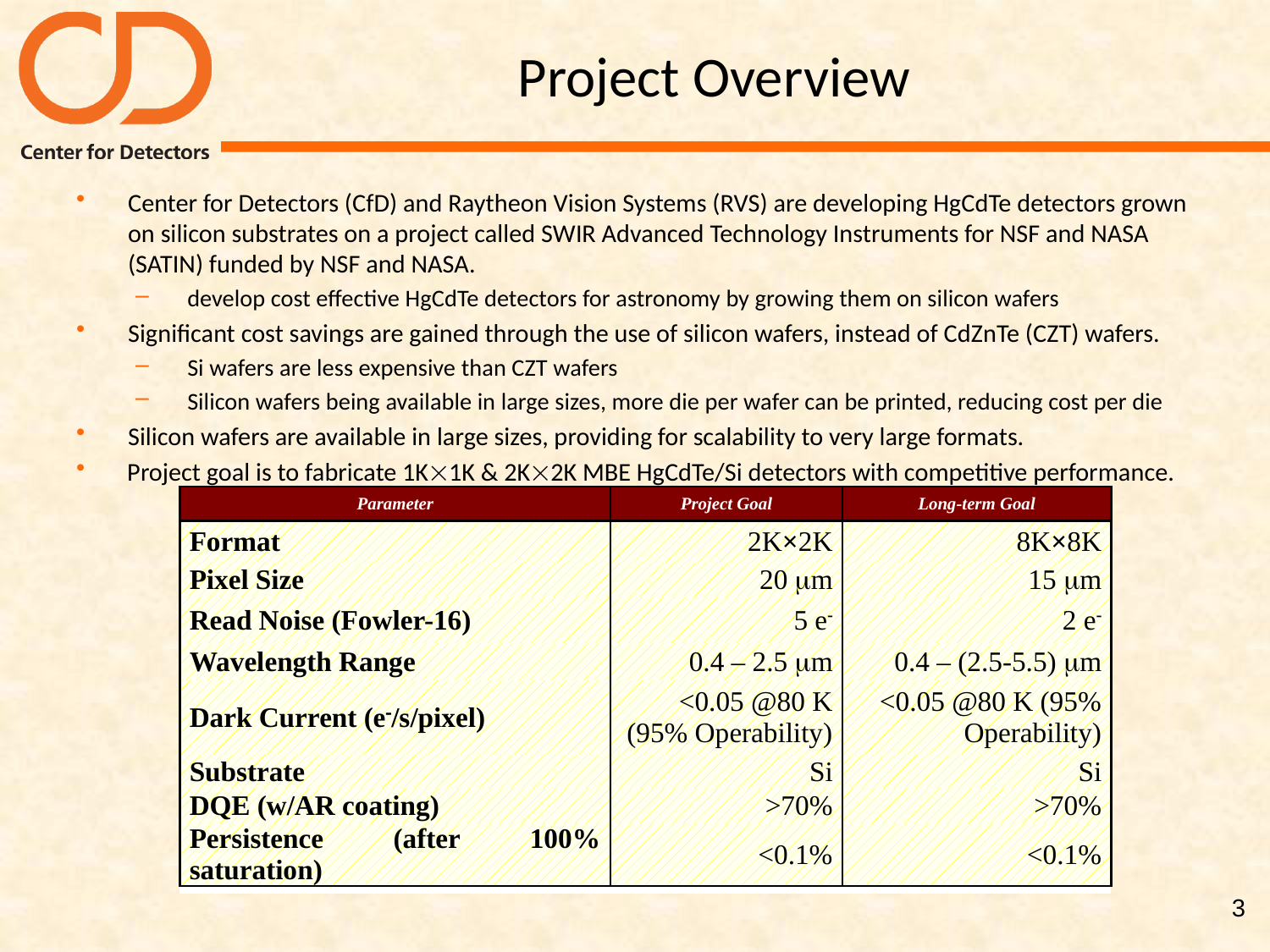

# Project Overview
Center for Detectors (CfD) and Raytheon Vision Systems (RVS) are developing HgCdTe detectors grown on silicon substrates on a project called SWIR Advanced Technology Instruments for NSF and NASA (SATIN) funded by NSF and NASA.
develop cost effective HgCdTe detectors for astronomy by growing them on silicon wafers
Significant cost savings are gained through the use of silicon wafers, instead of CdZnTe (CZT) wafers.
Si wafers are less expensive than CZT wafers
Silicon wafers being available in large sizes, more die per wafer can be printed, reducing cost per die
Silicon wafers are available in large sizes, providing for scalability to very large formats.
Project goal is to fabricate 1K×1K & 2K×2K MBE HgCdTe/Si detectors with competitive performance.
| Parameter | Project Goal | Long-term Goal |  |
| --- | --- | --- | --- |
| Format | 2K×2K | 8K×8K |  |
| Pixel Size | 20 μm | 15 μm |  |
| Read Noise (Fowler-16) | 5 e− | 2 e− |  |
| Wavelength Range | 0.4 – 2.5 μm | 0.4 – (2.5-5.5) μm |  |
| Dark Current (e−/s/pixel) | <0.05 @80 K (95% Operability) | <0.05 @80 K (95% Operability) |  |
| Substrate | Si | Si |  |
| DQE (w/AR coating) | >70% | >70% |  |
| Persistence (after 100% saturation) | <0.1% | <0.1% |  |
|  |  |  |  |
3